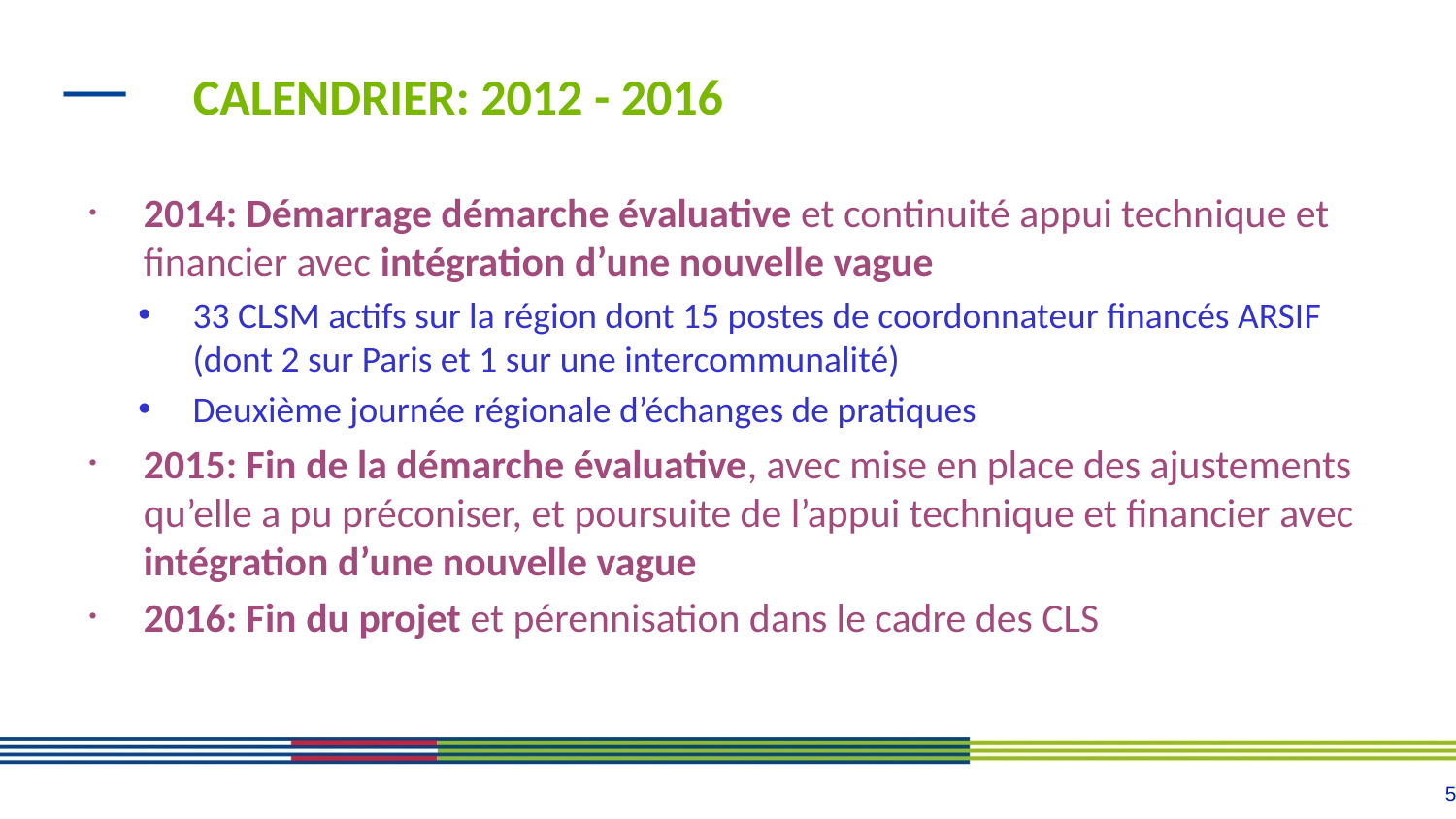

# CALENDRIER: 2012 - 2016
2014: Démarrage démarche évaluative et continuité appui technique et financier avec intégration d’une nouvelle vague
33 CLSM actifs sur la région dont 15 postes de coordonnateur financés ARSIF (dont 2 sur Paris et 1 sur une intercommunalité)
Deuxième journée régionale d’échanges de pratiques
2015: Fin de la démarche évaluative, avec mise en place des ajustements qu’elle a pu préconiser, et poursuite de l’appui technique et financier avec intégration d’une nouvelle vague
2016: Fin du projet et pérennisation dans le cadre des CLS